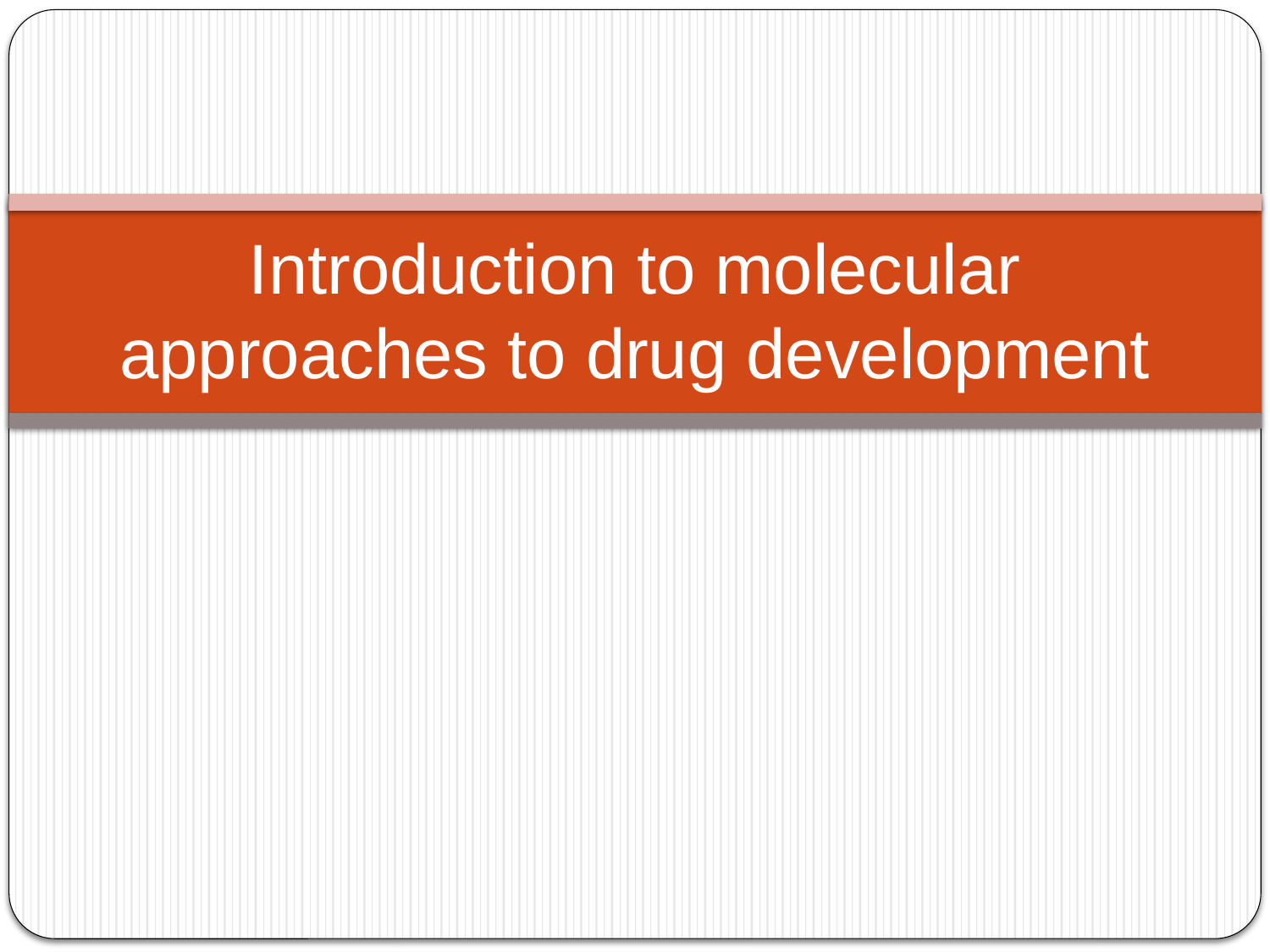

# Introduction to molecular approaches to drug development